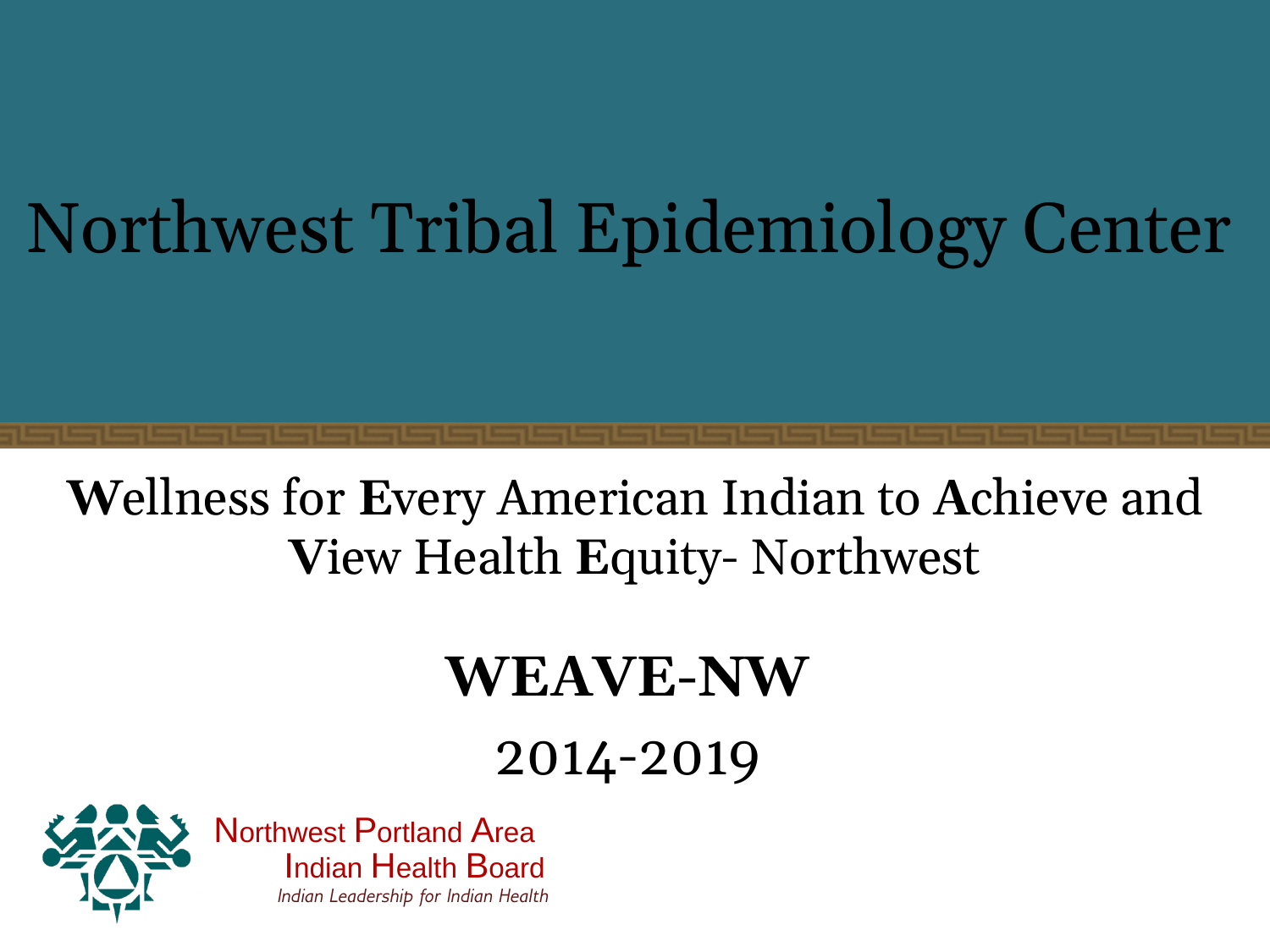

# Northwest Tribal Epidemiology Center
Wellness for Every American Indian to Achieve and View Health Equity- Northwest

WEAVE-NW
2014-2019